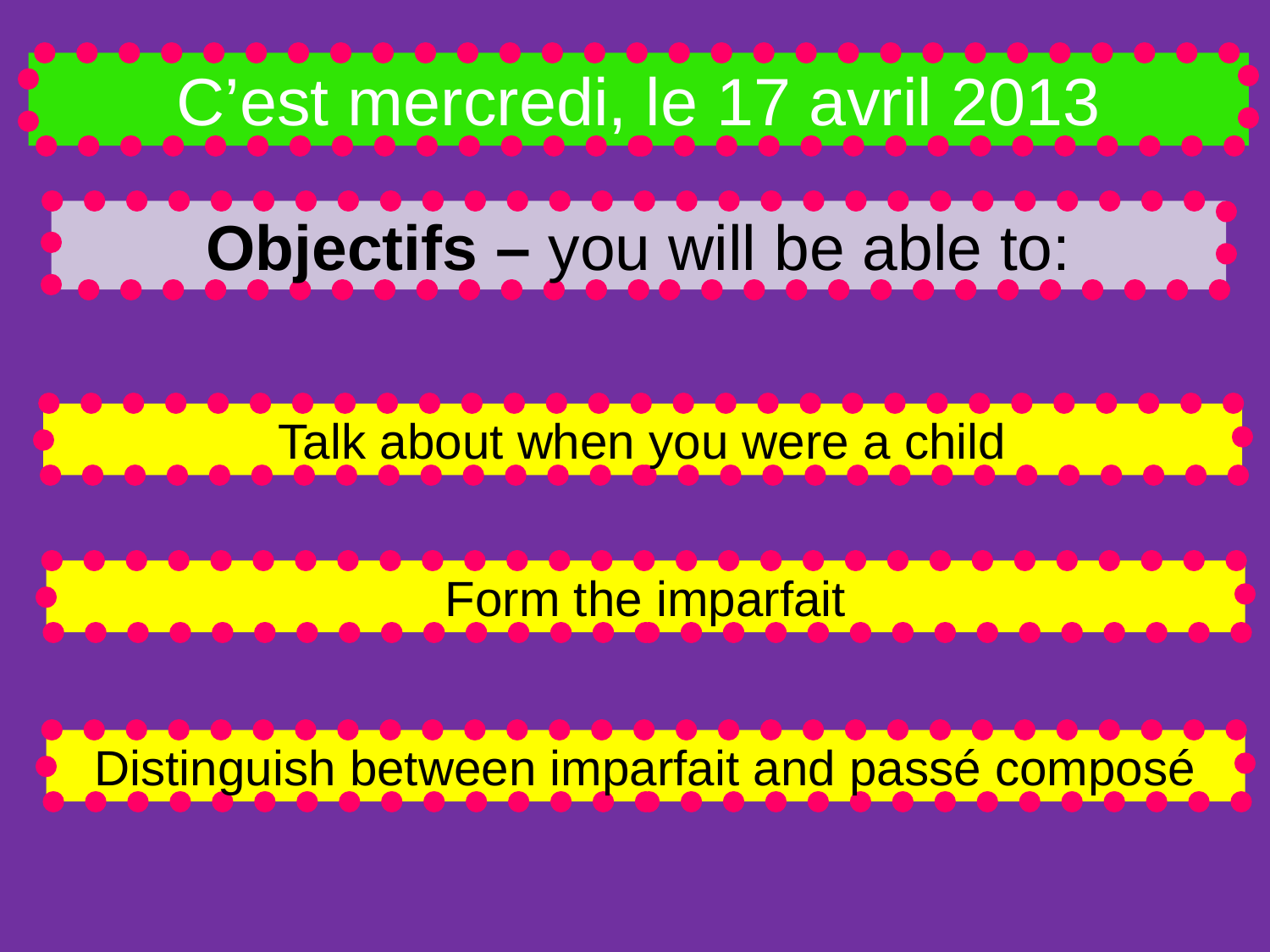

C’est mercredi, le 17 avril 2013
Objectifs – you will be able to:
Talk about when you were a child
Form the imparfait
Distinguish between imparfait and passé composé